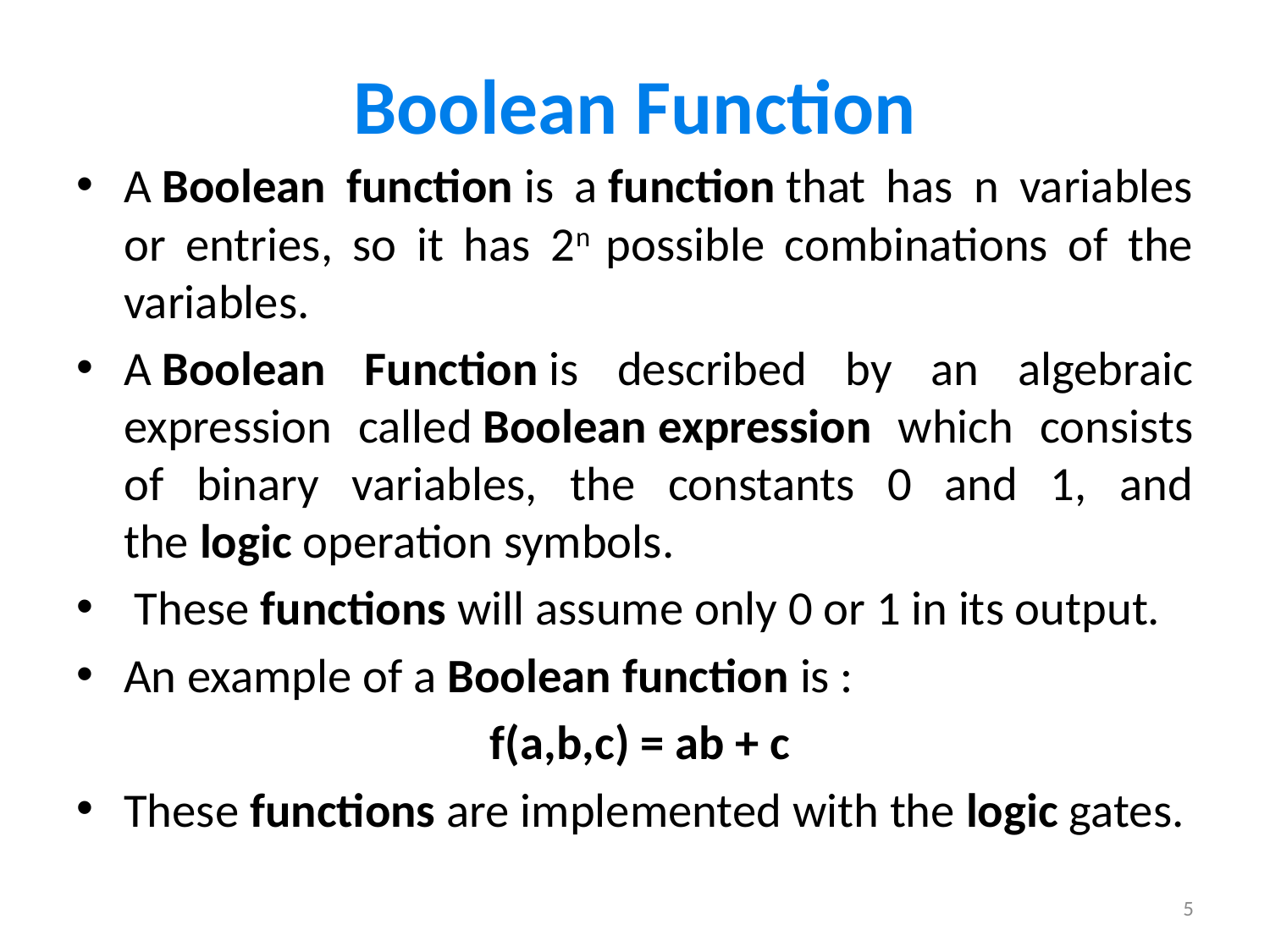

# Boolean Function
A Boolean function is a function that has n variables or entries, so it has 2n possible combinations of the variables.
A Boolean Function is described by an algebraic expression called Boolean expression which consists of binary variables, the constants 0 and 1, and the logic operation symbols.
 These functions will assume only 0 or 1 in its output.
An example of a Boolean function is :
 f(a,b,c) = ab + c
These functions are implemented with the logic gates.
5